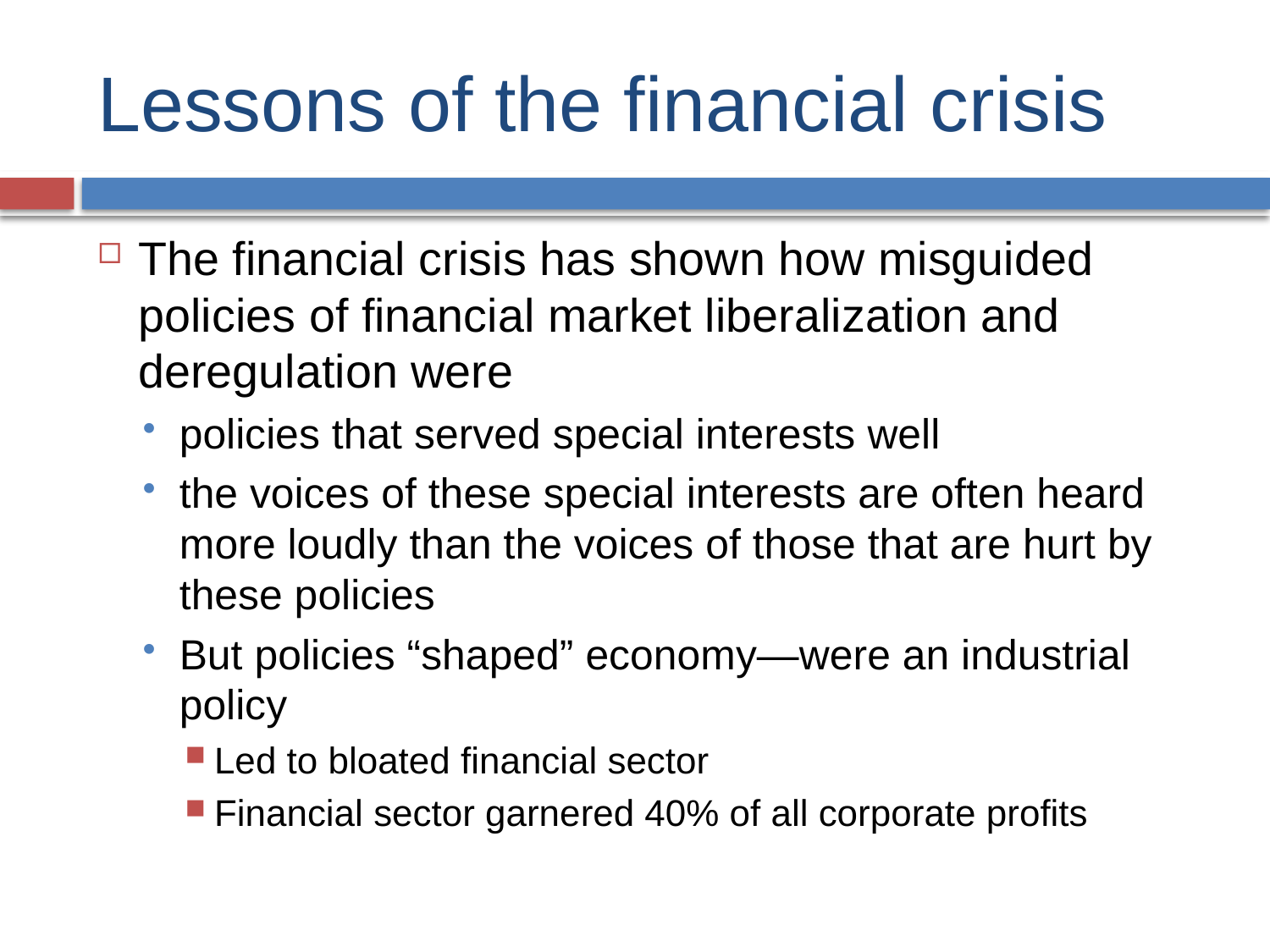

# Lessons of the financial crisis
The financial crisis has shown how misguided policies of financial market liberalization and deregulation were
policies that served special interests well
the voices of these special interests are often heard more loudly than the voices of those that are hurt by these policies
But policies “shaped” economy—were an industrial policy
Led to bloated financial sector
Financial sector garnered 40% of all corporate profits